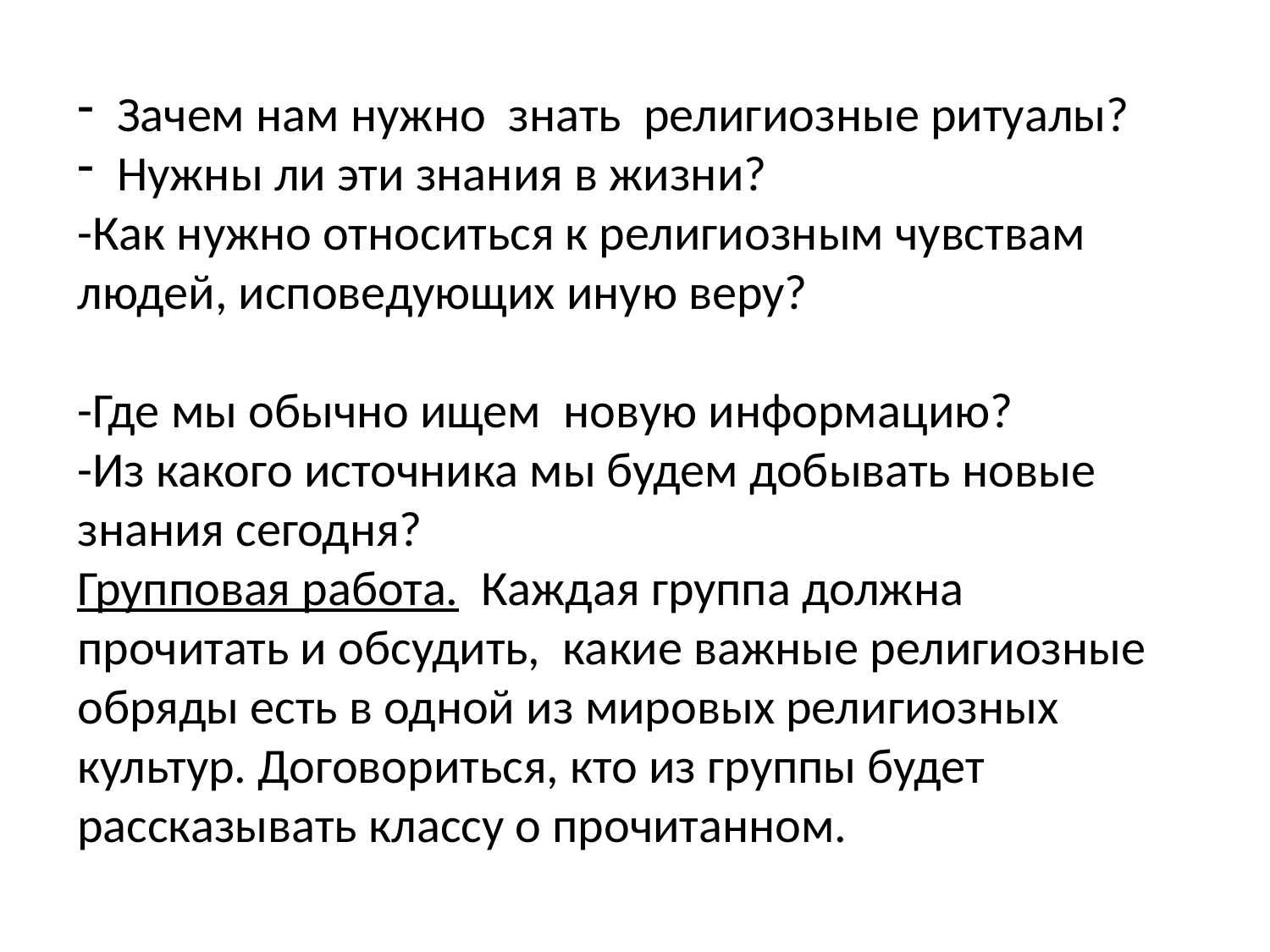

Зачем нам нужно  знать  религиозные ритуалы?
Нужны ли эти знания в жизни?
-Как нужно относиться к религиозным чувствам людей, исповедующих иную веру?

-Где мы обычно ищем  новую информацию?
-Из какого источника мы будем добывать новые знания сегодня?
Групповая работа.  Каждая группа должна прочитать и обсудить,  какие важные религиозные обряды есть в одной из мировых религиозных культур. Договориться, кто из группы будет рассказывать классу о прочитанном.